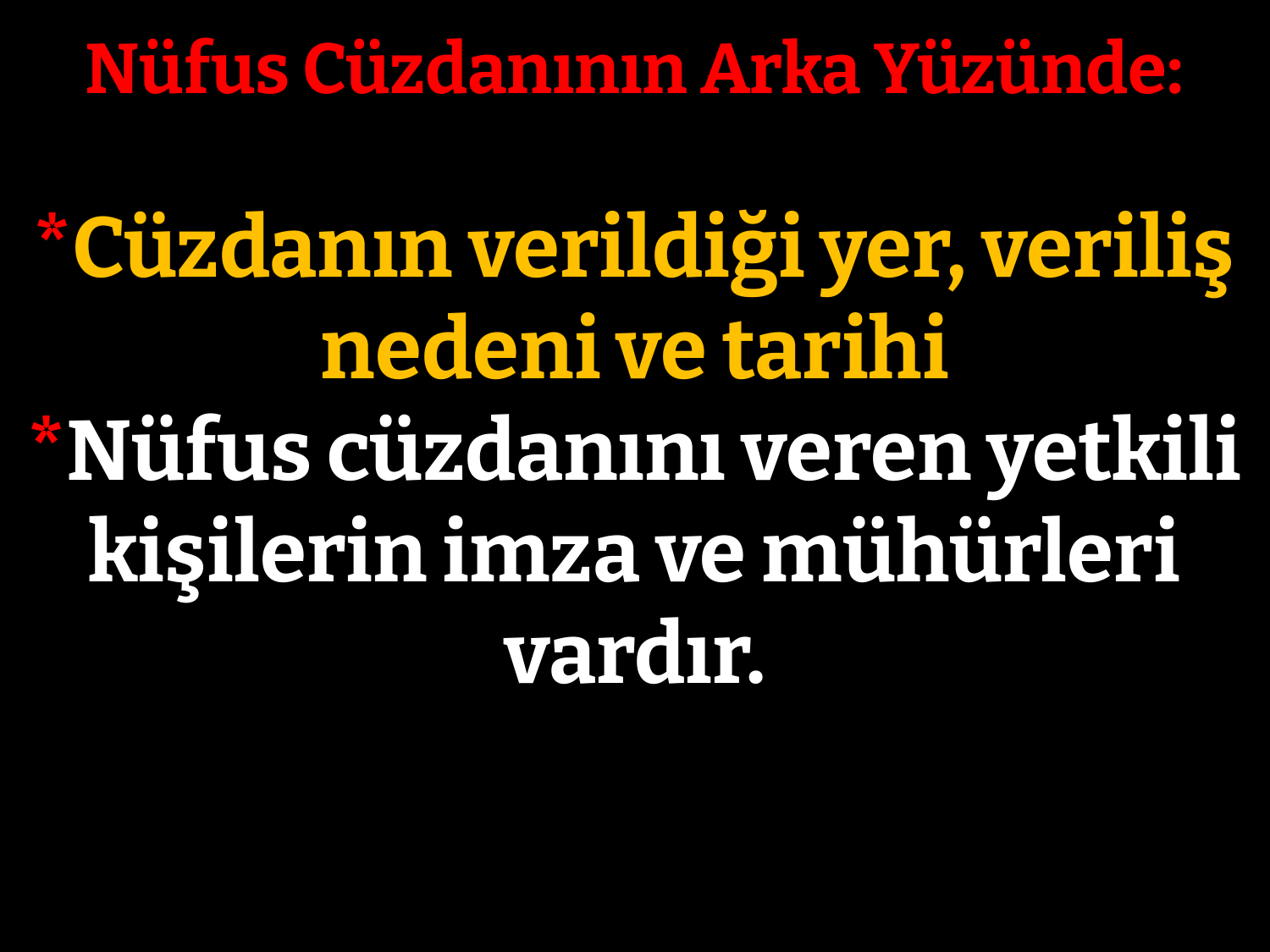

Nüfus Cüzdanının Arka Yüzünde:
*Cüzdanın verildiği yer, veriliş nedeni ve tarihi
*Nüfus cüzdanını veren yetkili kişilerin imza ve mühürleri vardır.
#